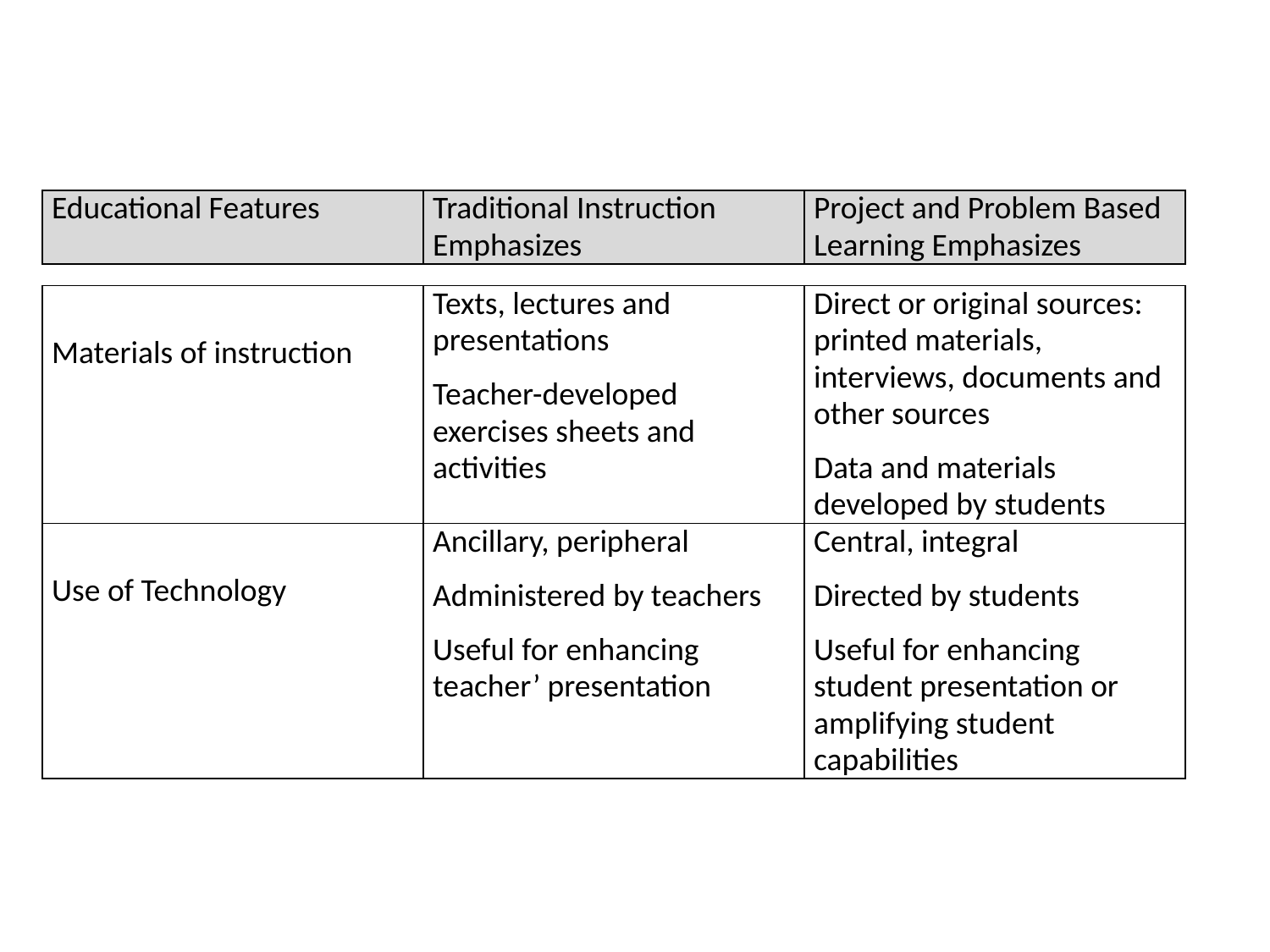

| Educational Features | Traditional Instruction Emphasizes | Project and Problem Based Learning Emphasizes |
| --- | --- | --- |
| Materials of instruction | Texts, lectures and presentations Teacher-developed exercises sheets and activities | Direct or original sources: printed materials, interviews, documents and other sources Data and materials developed by students |
| --- | --- | --- |
| Use of Technology | Ancillary, peripheral Administered by teachers Useful for enhancing teacher’ presentation | Central, integral Directed by students Useful for enhancing student presentation or amplifying student capabilities |